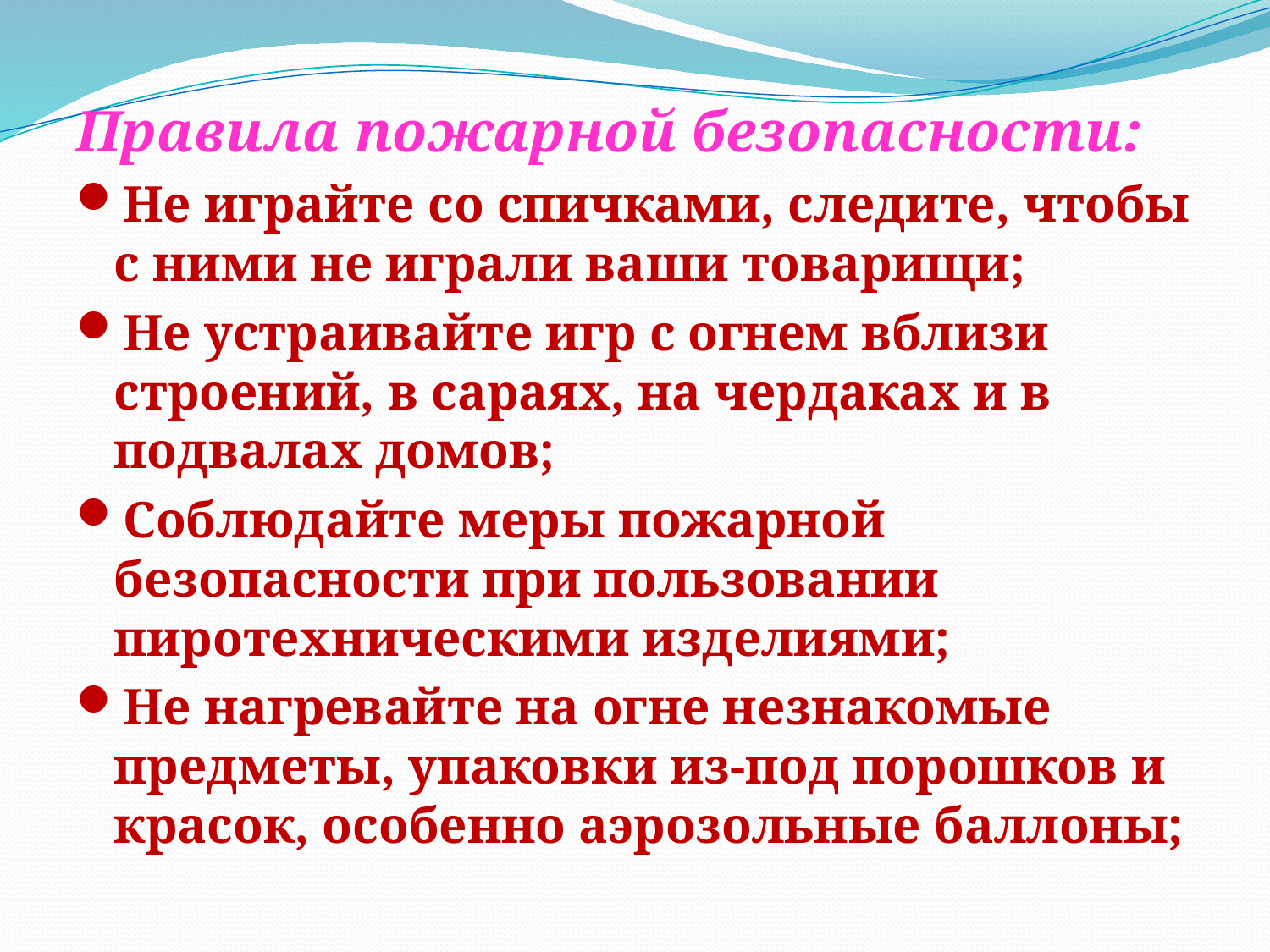

Правила пожарной безопасности:
Не играйте со спичками, следите, чтобы с ними не играли ваши товарищи;
Не устраивайте игр с огнем вблизи строений, в сараях, на чердаках и в подвалах домов;
Соблюдайте меры пожарной безопасности при пользовании пиротехническими изделиями;
Не нагревайте на огне незнакомые предметы, упаковки из-под порошков и красок, особенно аэрозольные баллоны;